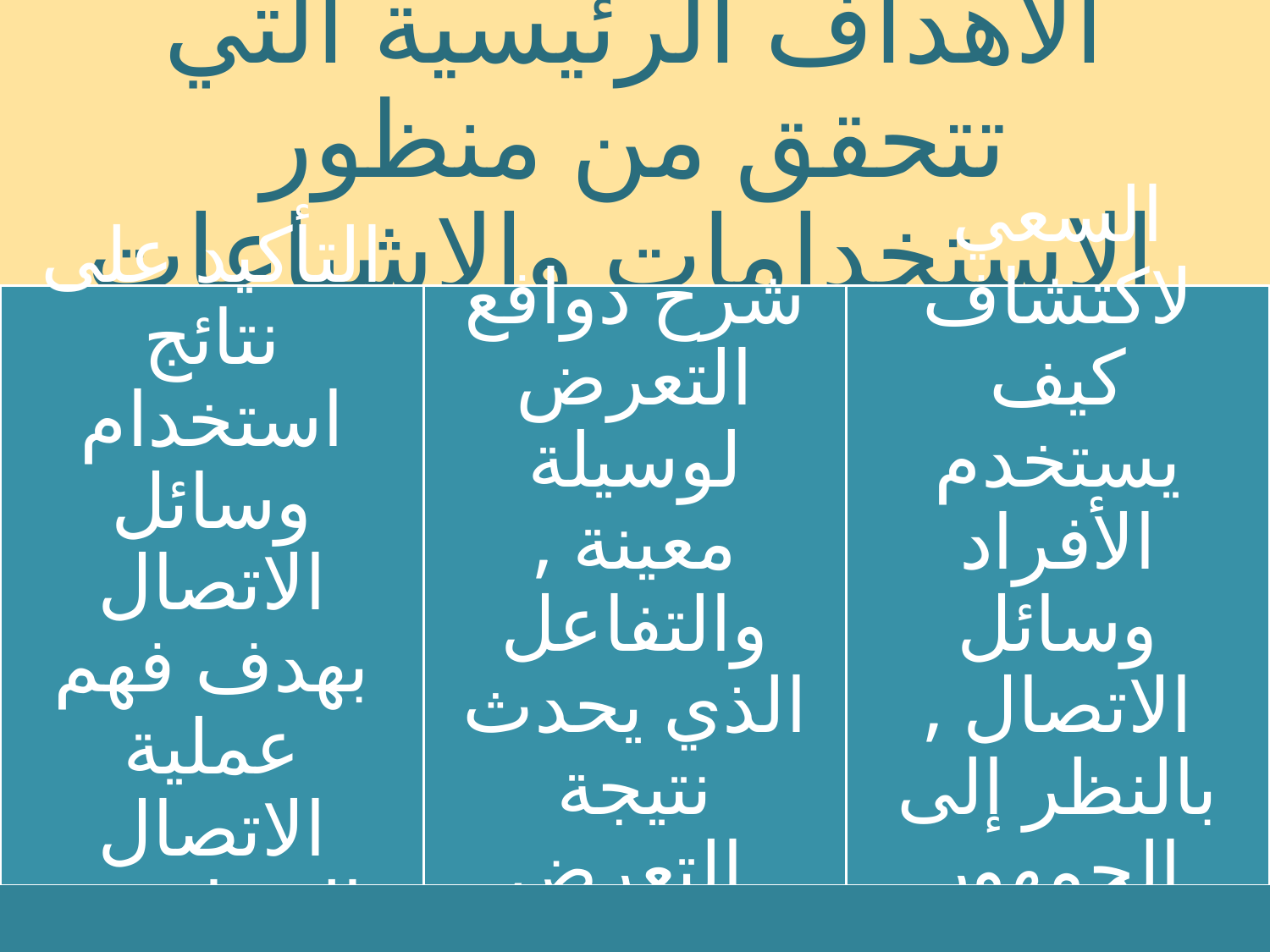

الأهداف الرئيسية التي تتحقق من منظور الاستخدامات والإشباعات
التأكيد على نتائج استخدام وسائل الاتصال بهدف فهم عملية الاتصال الجماهيري.
شرح دوافع التعرض لوسيلة معينة , والتفاعل الذي يحدث نتيجة التعرض
السعي لاكتشاف كيف يستخدم الأفراد وسائل الاتصال , بالنظر إلى الجمهور النشط .